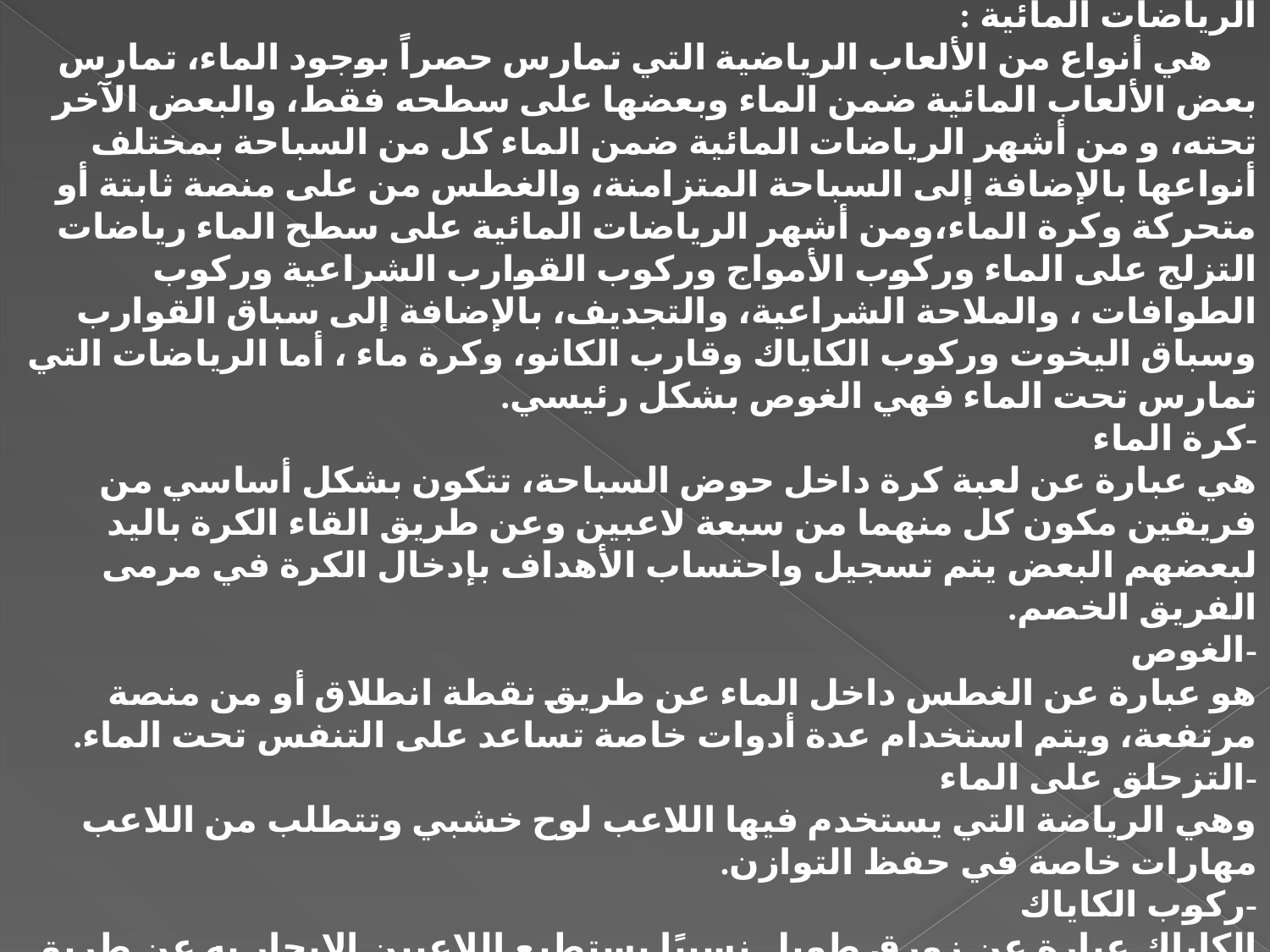

الرياضات المائية :
     هي أنواع من الألعاب الرياضية التي تمارس حصراً بوجود الماء، تمارس بعض الألعاب المائية ضمن الماء وبعضها على سطحه فقط، والبعض الآخر تحته، و من أشهر الرياضات المائية ضمن الماء كل من السباحة بمختلف أنواعها بالإضافة إلى السباحة المتزامنة، والغطس من على منصة ثابتة أو متحركة وكرة الماء،ومن أشهر الرياضات المائية على سطح الماء رياضات التزلج على الماء وركوب الأمواج وركوب القوارب الشراعية وركوب الطوافات ، والملاحة الشراعية، والتجديف، بالإضافة إلى سباق القوارب وسباق اليخوت وركوب الكاياك وقارب الكانو، وكرة ماء ، أما الرياضات التي تمارس تحت الماء فهي الغوص بشكل رئيسي.
-	كرة الماء
هي عبارة عن لعبة كرة داخل حوض السباحة، تتكون بشكل أساسي من فريقين مكون كل منهما من سبعة لاعبين وعن طريق القاء الكرة باليد لبعضهم البعض يتم تسجيل واحتساب الأهداف بإدخال الكرة في مرمى الفريق الخصم.
-	الغوص
هو عبارة عن الغطس داخل الماء عن طريق نقطة انطلاق أو من منصة مرتفعة، ويتم استخدام عدة أدوات خاصة تساعد على التنفس تحت الماء.
-	التزحلق على الماء
وهي الرياضة التي يستخدم فيها اللاعب لوح خشبي وتتطلب من اللاعب مهارات خاصة في حفظ التوازن.
-	ركوب الكاياك
الكاياك عبارة عن زورق طويل نسبيًا يستطيع اللاعبين الإبحار به عن طريق التجديف، ويمكن أن يسبح في الأنهار العذبة الهادئة أو في الشلالات العاتية.
-	التجديف
رياضة تتكون من سباق السرعة في خط مستقيم على مسافة أقصاها 2000 متر. تجري سباقات هذا النوع من الرياضة في المياه الهادئة في قوارب مصممة لهذا الغرض.